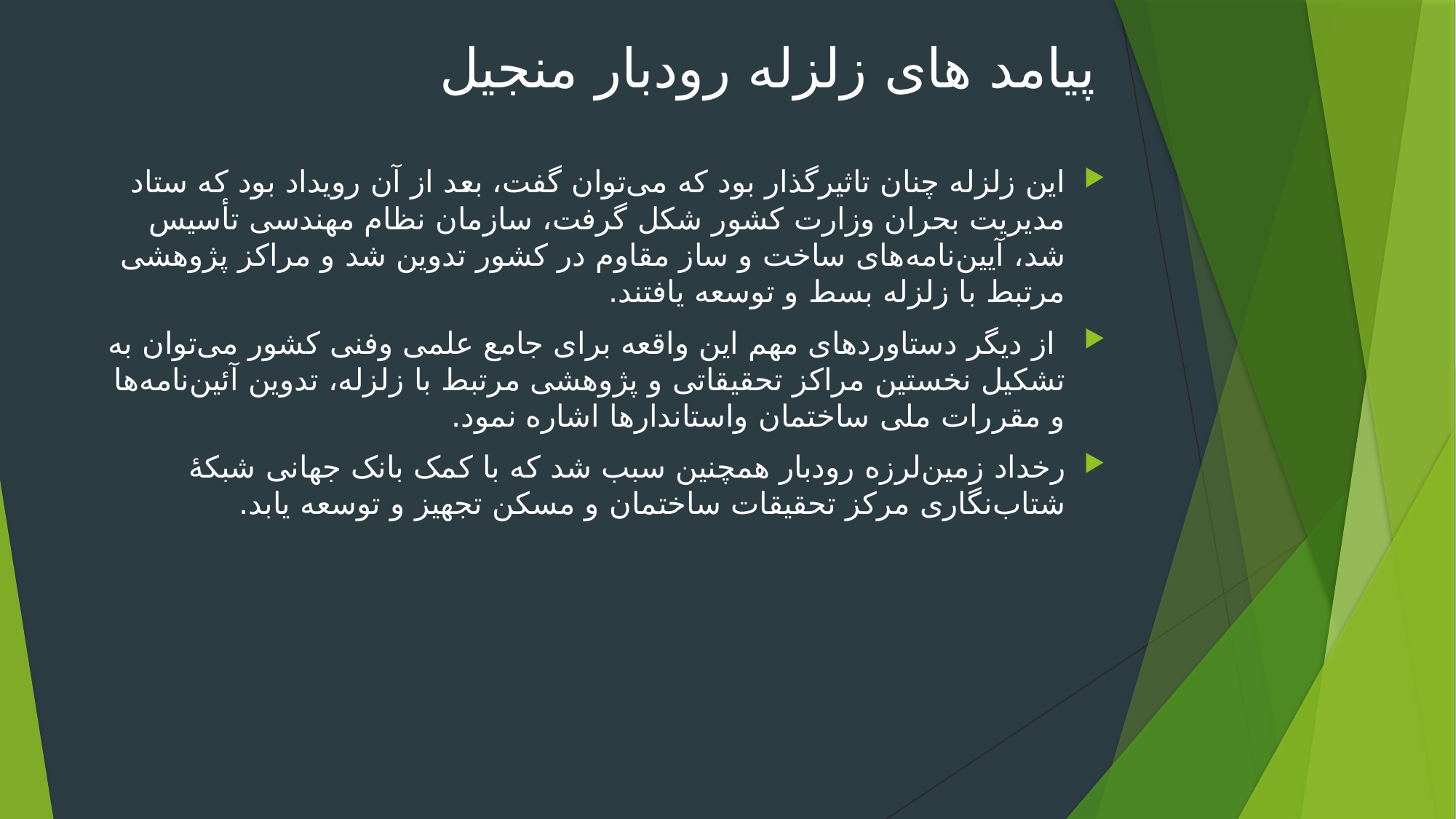

# پیامد های زلزله رودبار منجیل
این زلزله چنان تاثیرگذار بود که می‌توان گفت، بعد از آن رویداد بود که ستاد مدیریت بحران وزارت کشور شکل گرفت، سازمان نظام مهندسی تأسیس شد، آیین‌نامه‌های ساخت و ساز مقاوم در کشور تدوین شد و مراکز پژوهشی مرتبط با زلزله بسط و توسعه یافتند.
 از دیگر دستاوردهای مهم این واقعه برای جامع علمی وفنی کشور می‌توان به تشکیل نخستین مراکز تحقیقاتی و پژوهشی مرتبط با زلزله، تدوین آئین‌نامه‌ها و مقررات ملی ساختمان واستاندارها اشاره نمود.
رخداد زمین‌لرزه رودبار همچنین سبب شد که با کمک بانک جهانی شبکهٔ شتاب‌نگاری مرکز تحقیقات ساختمان و مسکن تجهیز و توسعه یابد.